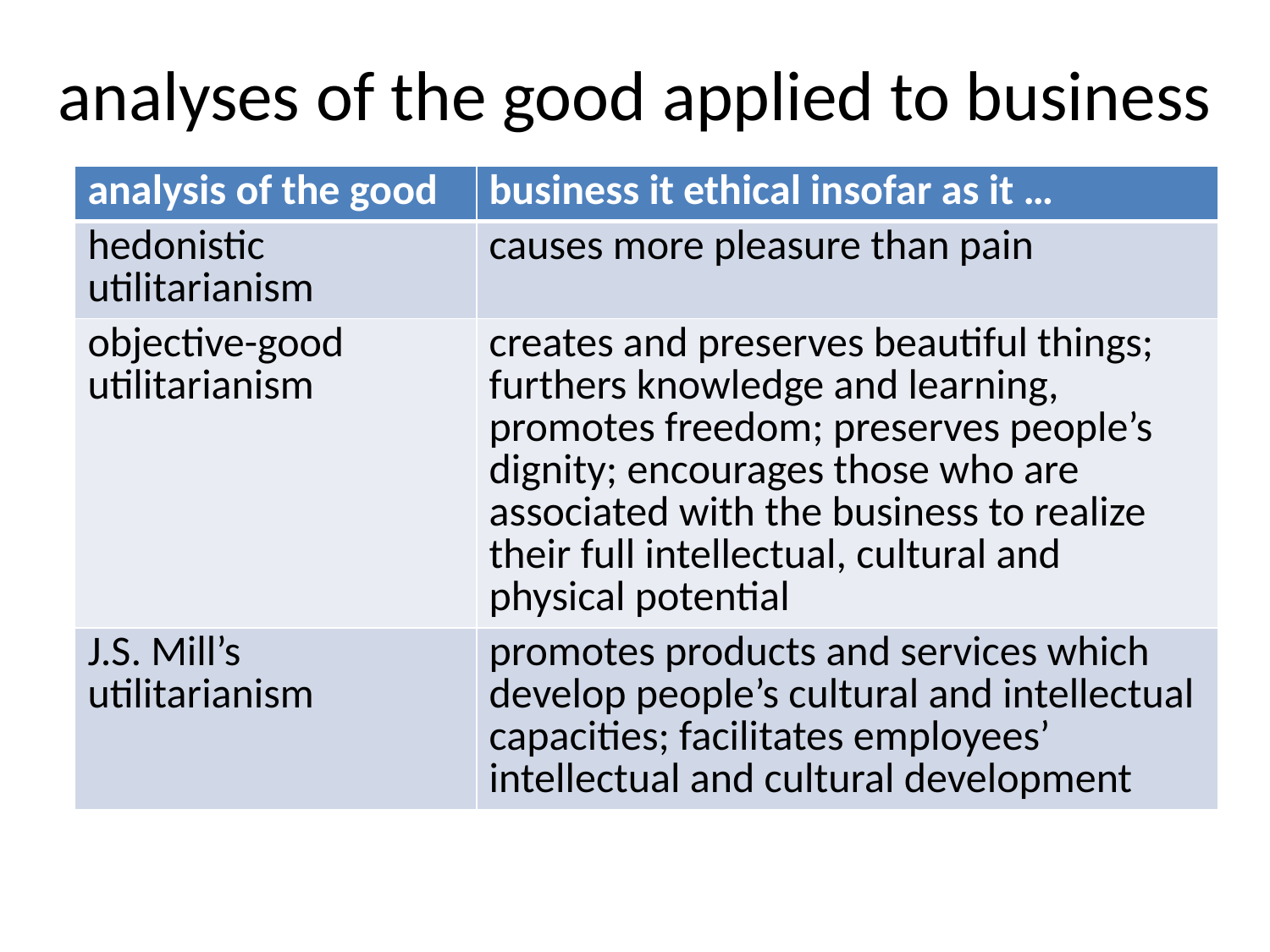

# analyses of the good applied to business
| analysis of the good | business it ethical insofar as it … |
| --- | --- |
| hedonistic utilitarianism | causes more pleasure than pain |
| objective-good utilitarianism | creates and preserves beautiful things; furthers knowledge and learning, promotes freedom; preserves people’s dignity; encourages those who are associated with the business to realize their full intellectual, cultural and physical potential |
| J.S. Mill’s utilitarianism | promotes products and services which develop people’s cultural and intellectual capacities; facilitates employees’ intellectual and cultural development |